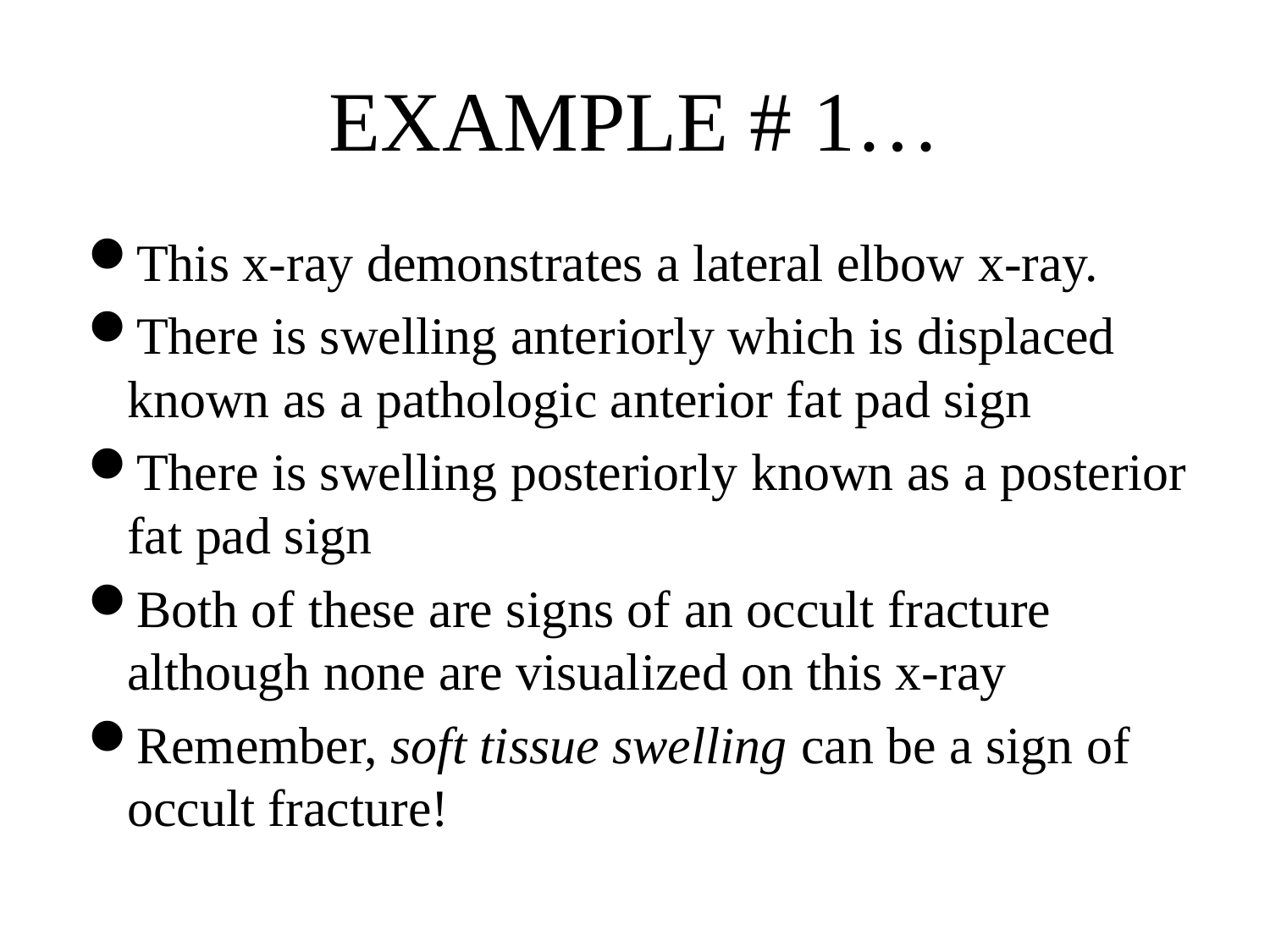

# EXAMPLE # 1…
This x-ray demonstrates a lateral elbow x-ray.
There is swelling anteriorly which is displaced known as a pathologic anterior fat pad sign
There is swelling posteriorly known as a posterior fat pad sign
Both of these are signs of an occult fracture although none are visualized on this x-ray
Remember, soft tissue swelling can be a sign of occult fracture!